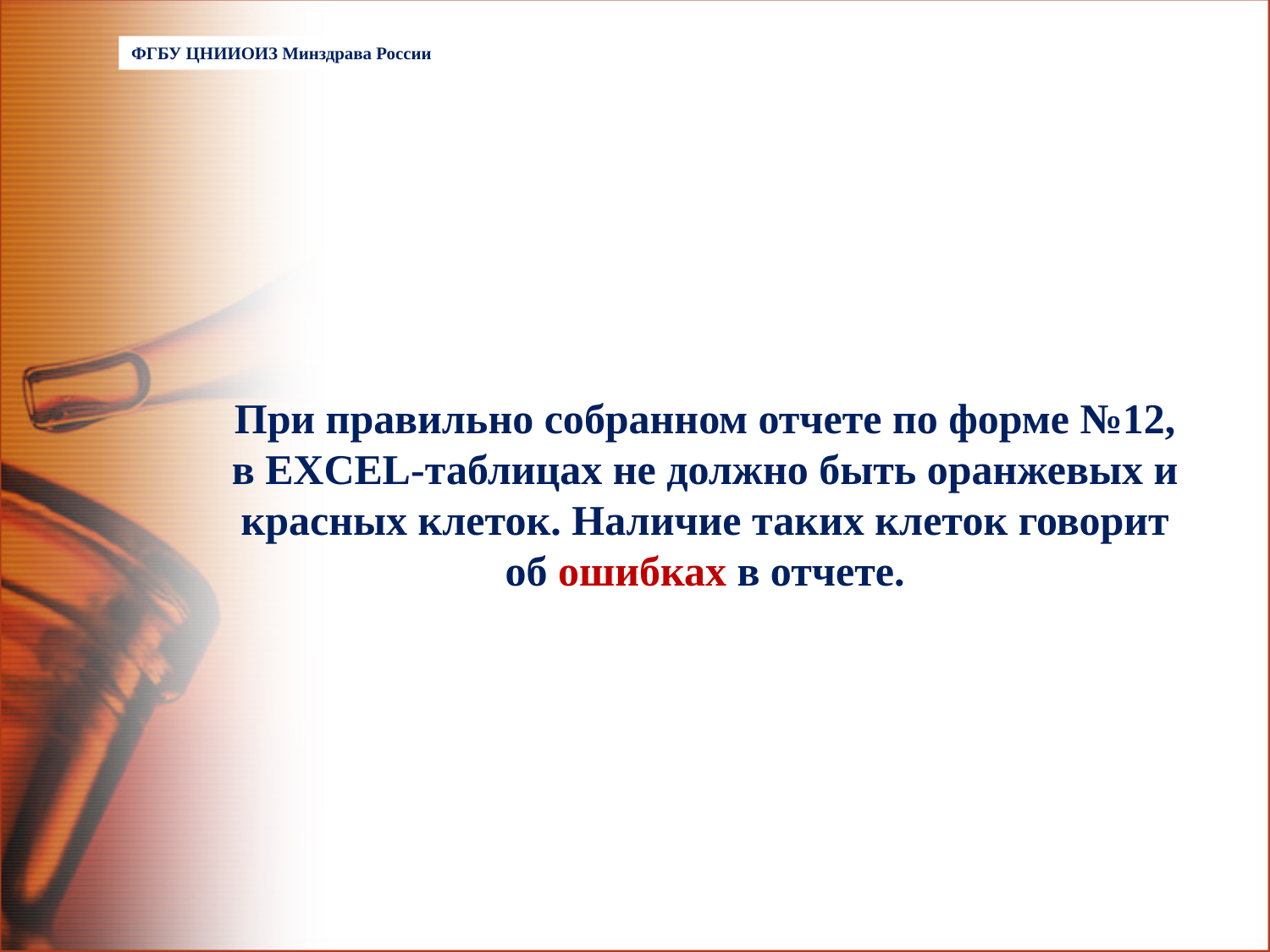

ФГБУ ЦНИИОИЗ Минздрава России

# При правильно собранном отчете по форме №12, в EXCEL-таблицах не должно быть оранжевых и красных клеток. Наличие таких клеток говорит об ошибках в отчете.